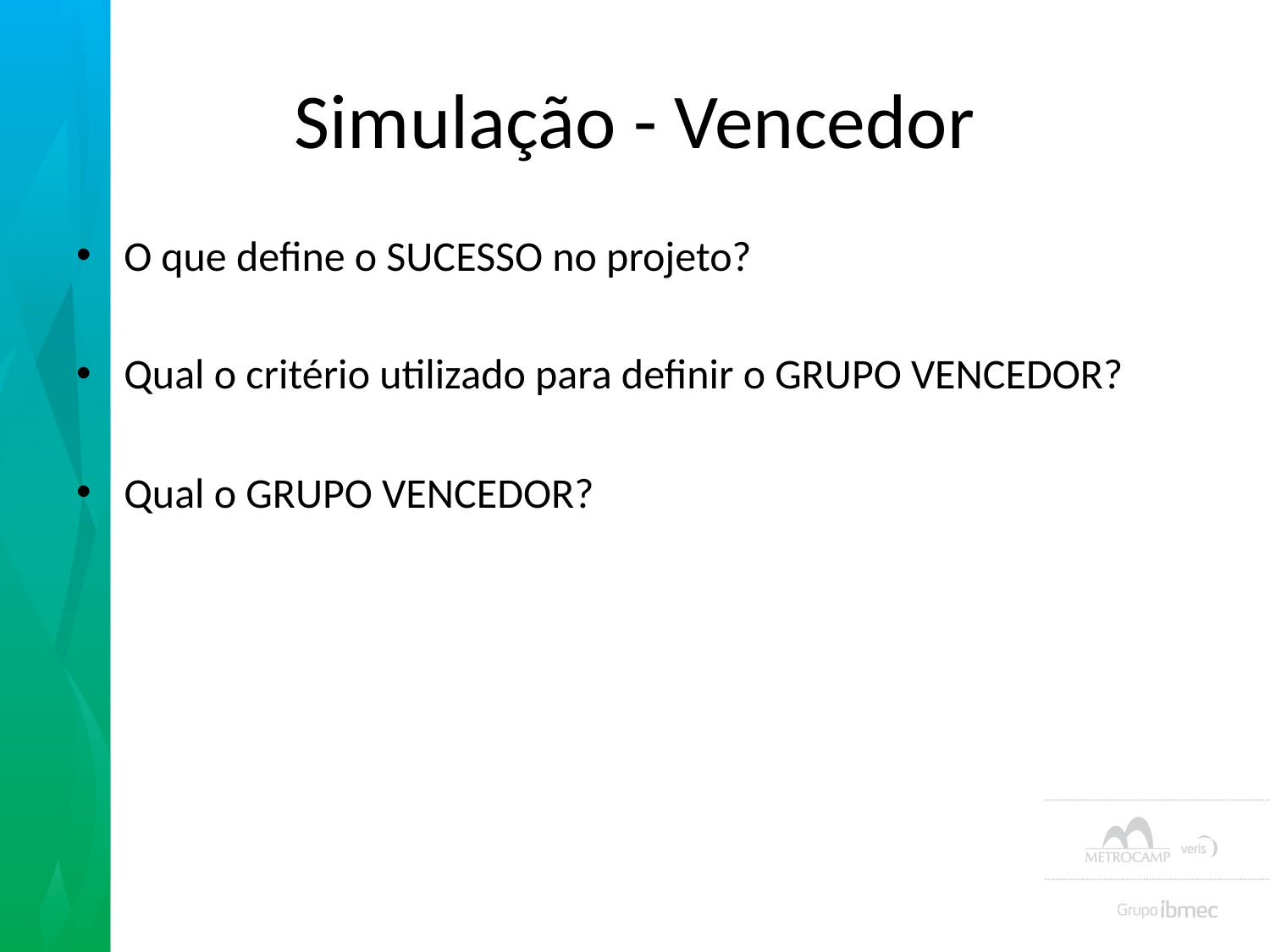

# Simulação - Vencedor
O que define o SUCESSO no projeto?

Qual o critério utilizado para definir o GRUPO VENCEDOR?

Qual o GRUPO VENCEDOR?
Título da apresentação
22